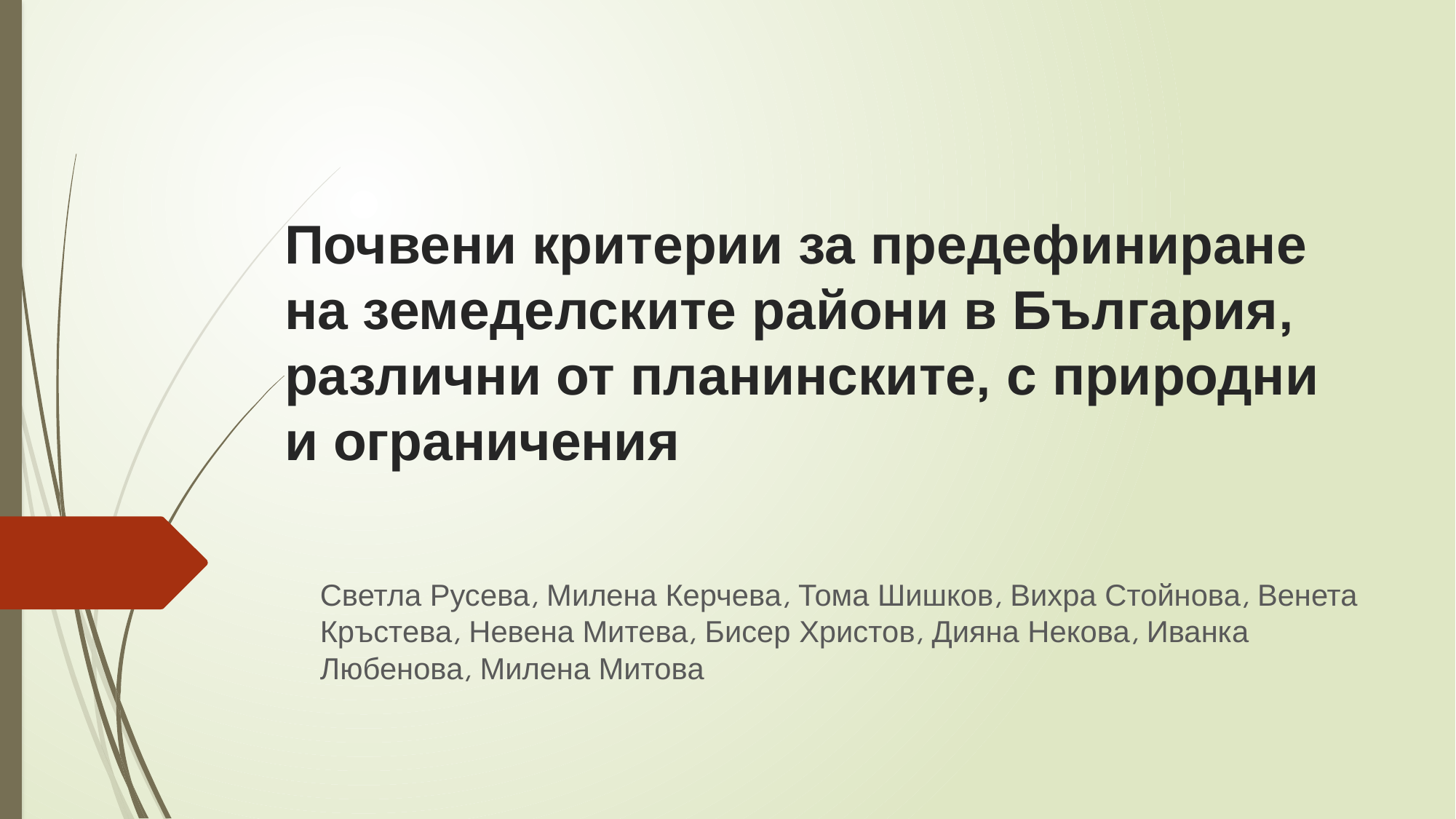

# Почвени критерии за предефиниране на земеделските райони в България, различни от планинските, с природни и ограничения
Светла Русева, Милена Керчева, Тома Шишков, Вихра Стойнова, Венета Кръстева, Невена Митева, Бисер Христов, Дияна Некова, Иванка Любенова, Милена Митова